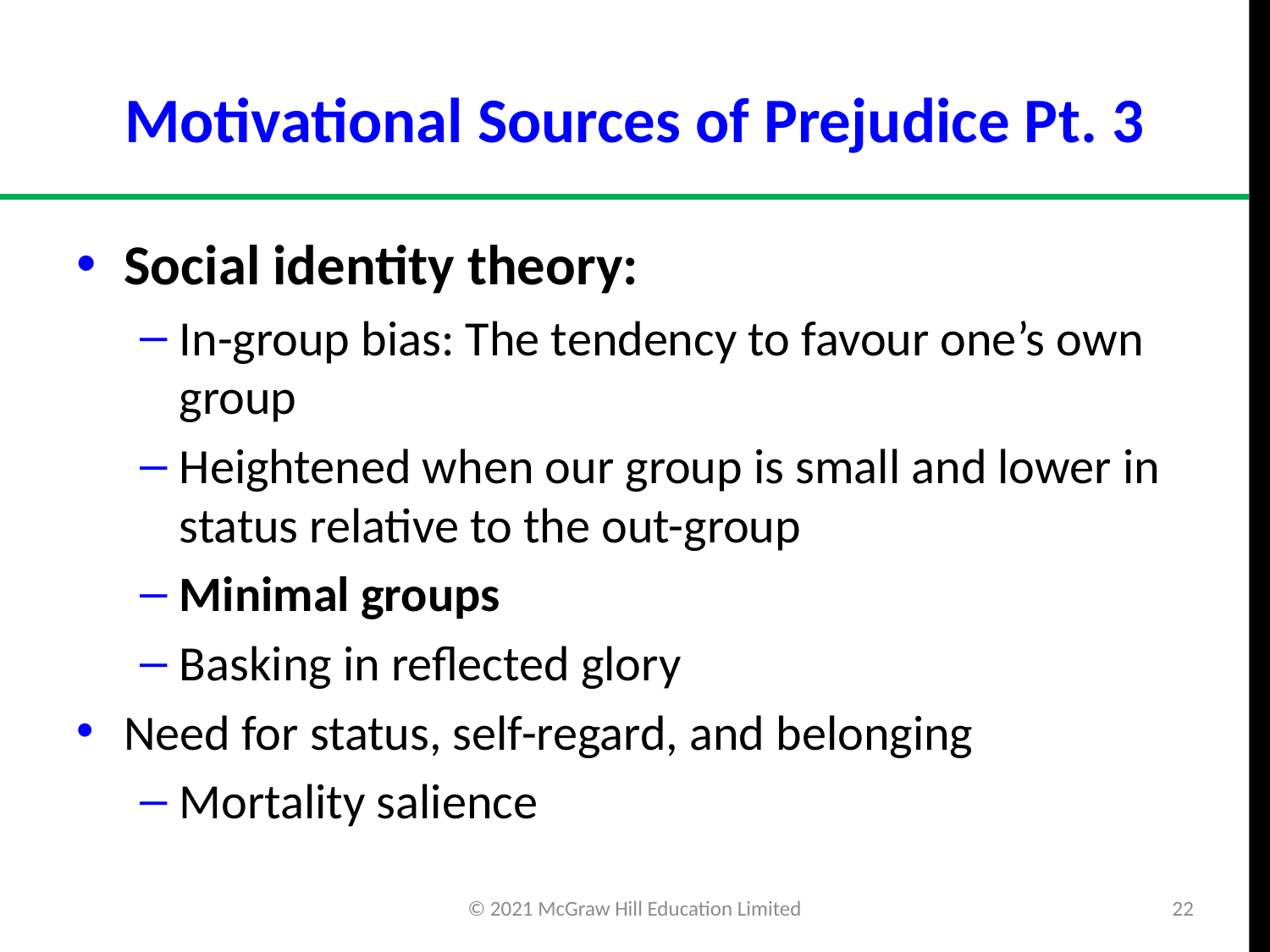

# Motivational Sources of Prejudice Pt. 3
Social identity theory:
In-group bias: The tendency to favour one’s own group
Heightened when our group is small and lower in status relative to the out-group
Minimal groups
Basking in reflected glory
Need for status, self-regard, and belonging
Mortality salience
© 2021 McGraw Hill Education Limited
22